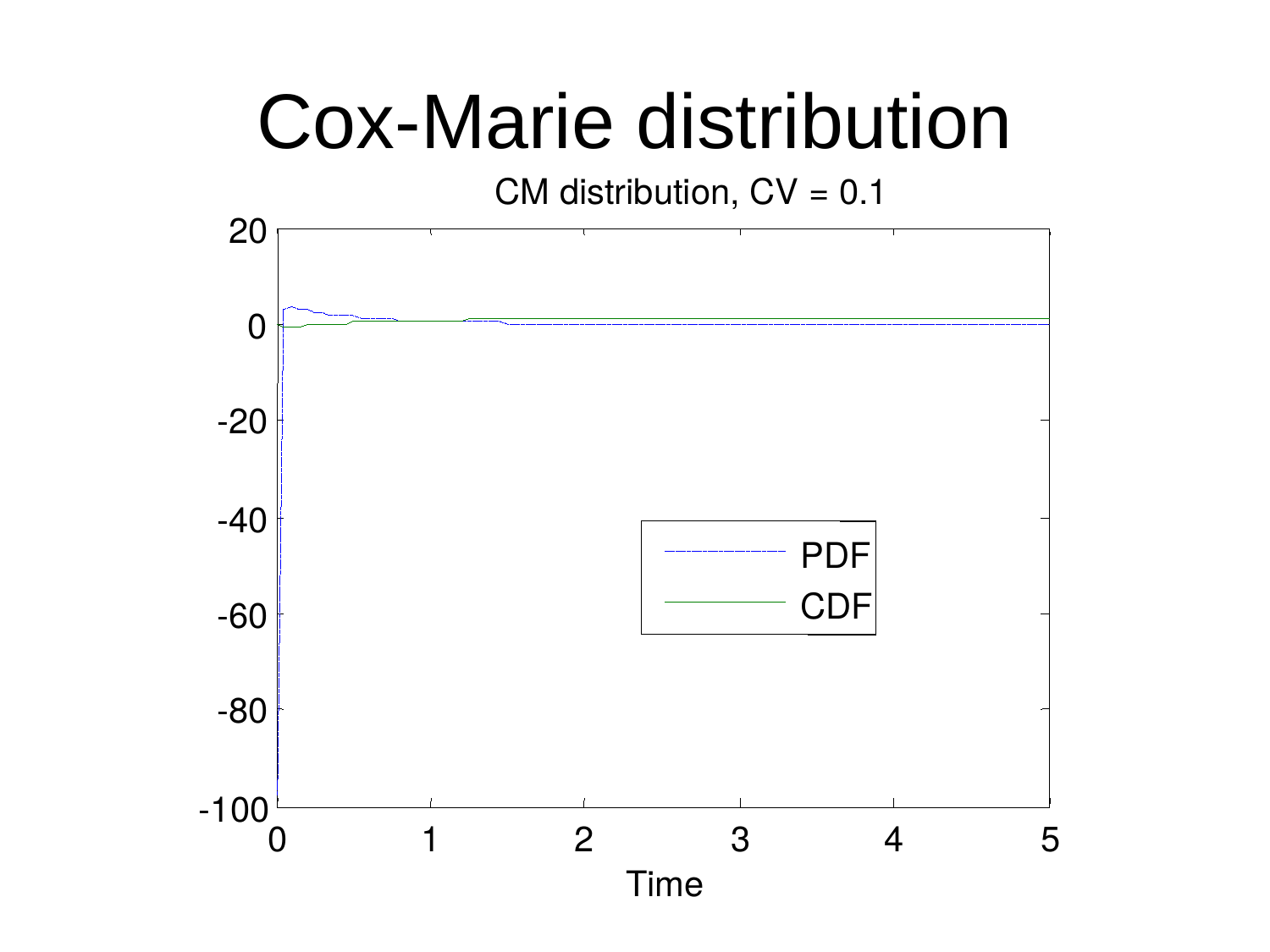

# Cox-Marie distribution

CM distribution, CV = 0.1
20

0

-20

-40

PDF

CDF
-60

-80

-100

0
1
2
3
4
5
Time